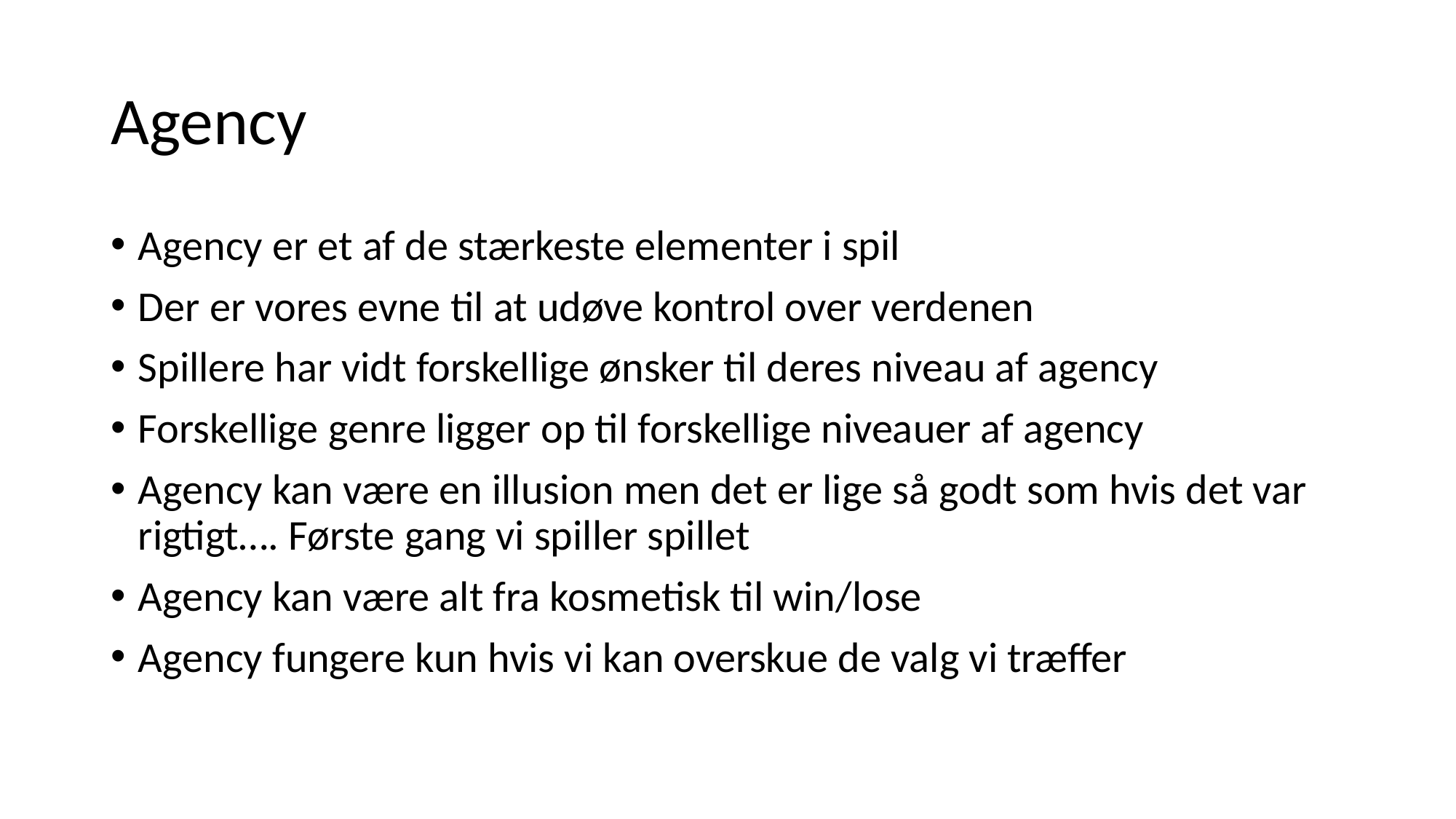

# Agency
Agency er et af de stærkeste elementer i spil
Der er vores evne til at udøve kontrol over verdenen
Spillere har vidt forskellige ønsker til deres niveau af agency
Forskellige genre ligger op til forskellige niveauer af agency
Agency kan være en illusion men det er lige så godt som hvis det var rigtigt…. Første gang vi spiller spillet
Agency kan være alt fra kosmetisk til win/lose
Agency fungere kun hvis vi kan overskue de valg vi træffer